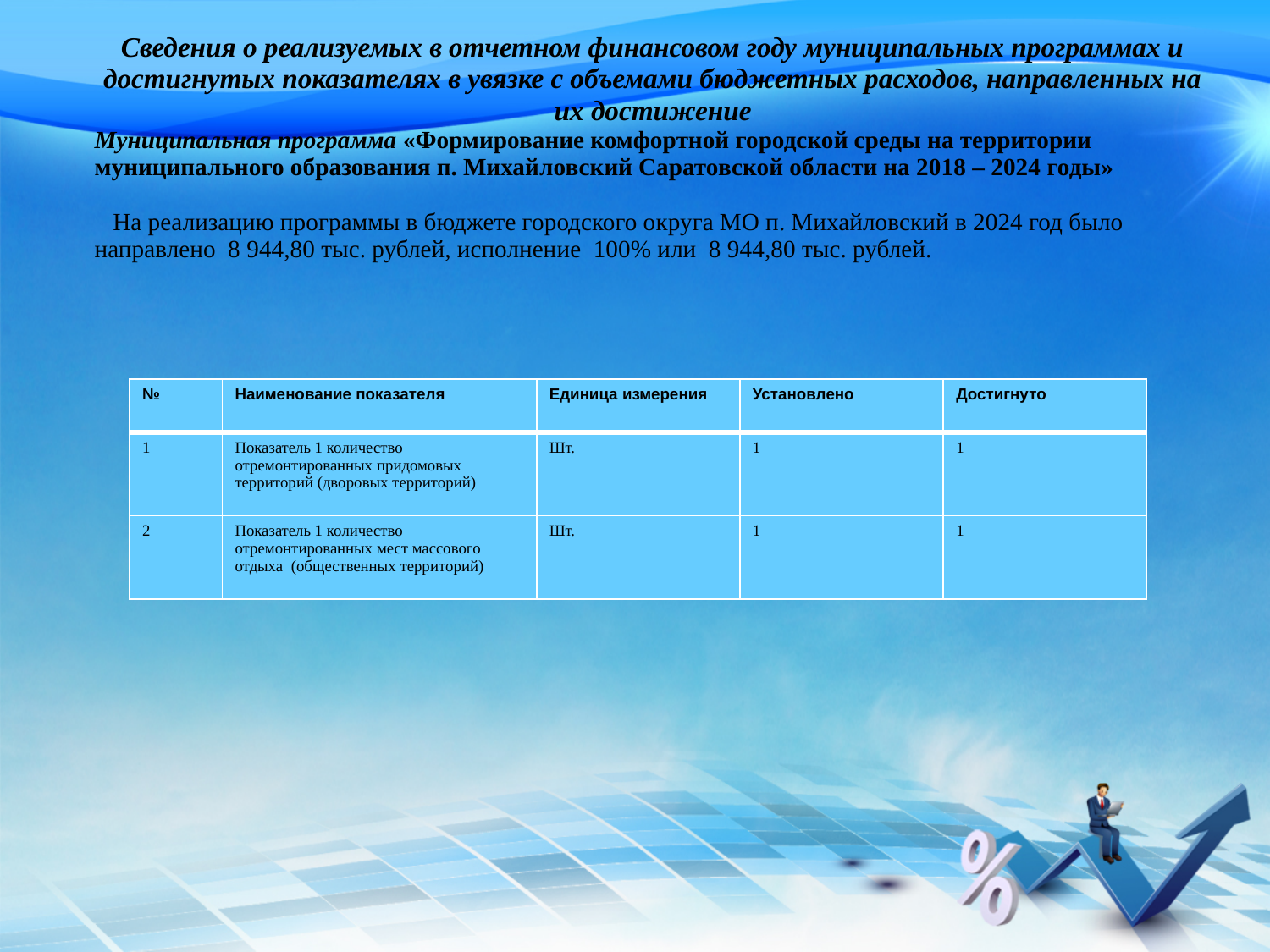

| Сведения о реализуемых в отчетном финансовом году муниципальных программах и достигнутых показателях в увязке с объемами бюджетных расходов, направленных на их достижение Муниципальная программа «Формирование комфортной городской среды на территории муниципального образования п. Михайловский Саратовской области на 2018 – 2024 годы» На реализацию программы в бюджете городского округа МО п. Михайловский в 2024 год было направлено 8 944,80 тыс. рублей, исполнение 100% или 8 944,80 тыс. рублей. |
| --- |
| № | Наименование показателя | Единица измерения | Установлено | Достигнуто |
| --- | --- | --- | --- | --- |
| 1 | Показатель 1 количество отремонтированных придомовых территорий (дворовых территорий) | Шт. | 1 | 1 |
| 2 | Показатель 1 количество отремонтированных мест массового отдыха (общественных территорий) | Шт. | 1 | 1 |